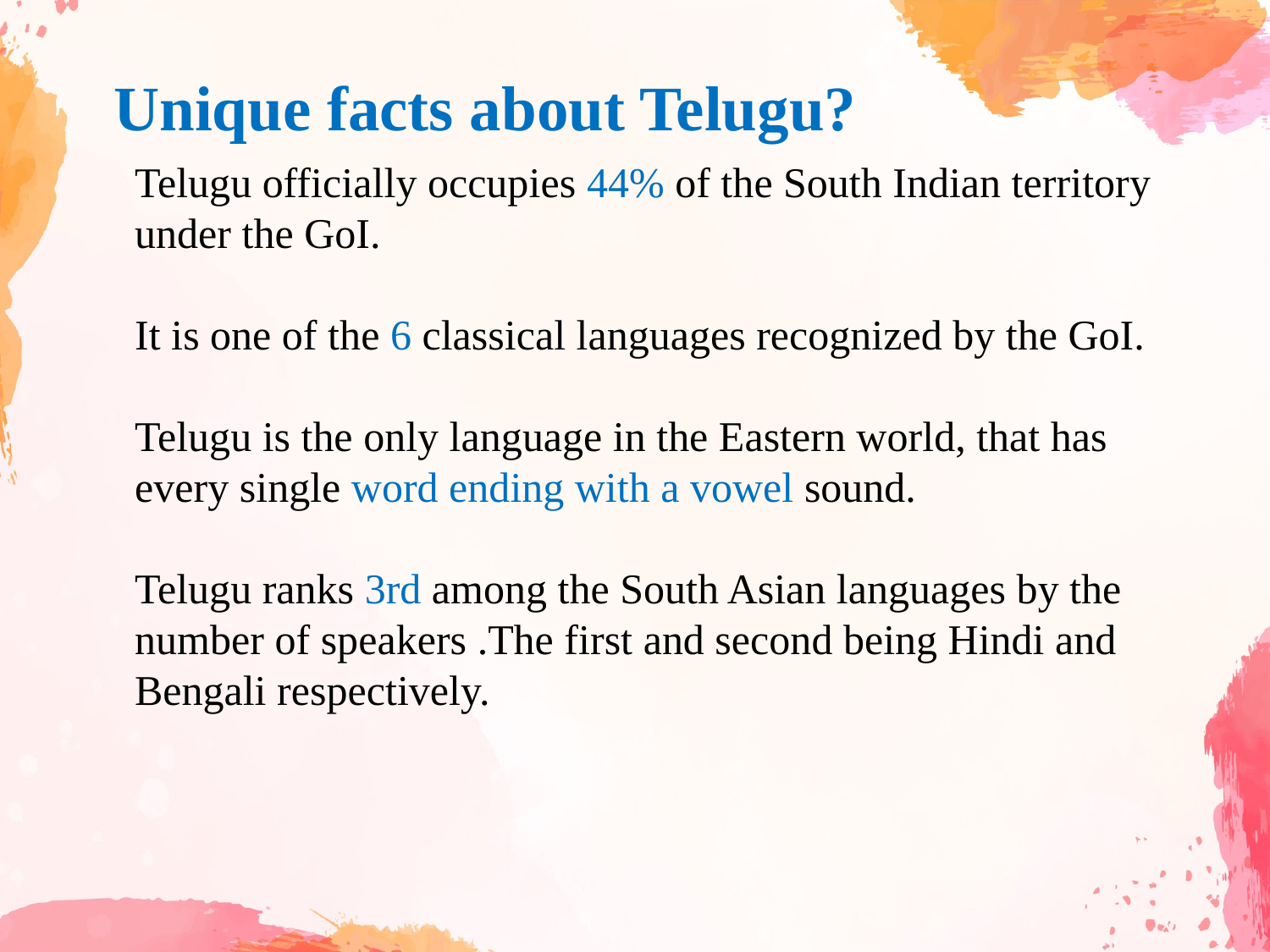

# Unique facts about Telugu?
Telugu officially occupies 44% of the South Indian territory under the GoI.

It is one of the 6 classical languages recognized by the GoI.

Telugu is the only language in the Eastern world, that has every single word ending with a vowel sound.

Telugu ranks 3rd among the South Asian languages by the number of speakers .The first and second being Hindi and Bengali respectively.